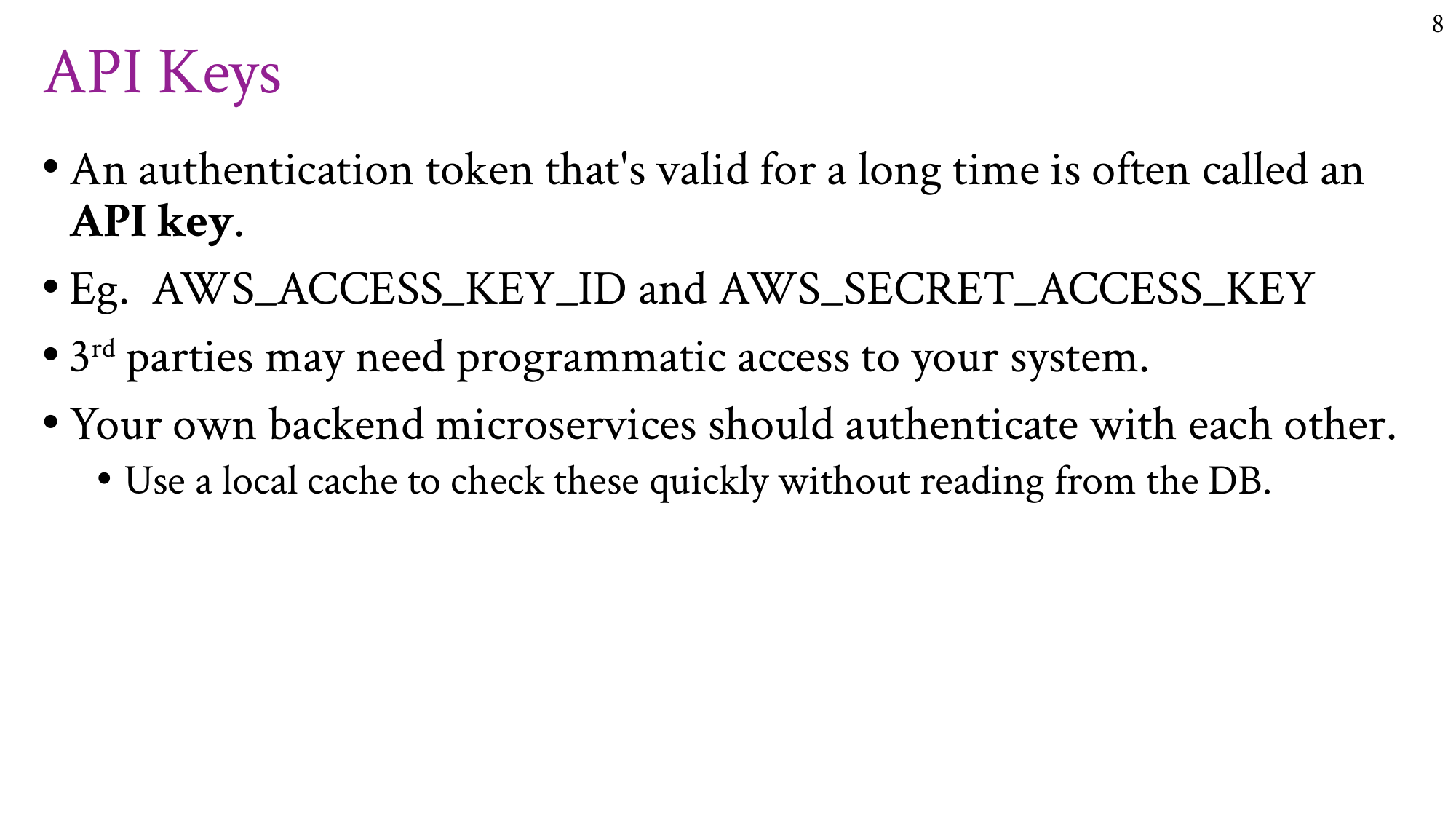

# API Keys
An authentication token that's valid for a long time is often called an API key.
Eg.  AWS_ACCESS_KEY_ID and AWS_SECRET_ACCESS_KEY
3rd parties may need programmatic access to your system.
Your own backend microservices should authenticate with each other.
Use a local cache to check these quickly without reading from the DB.